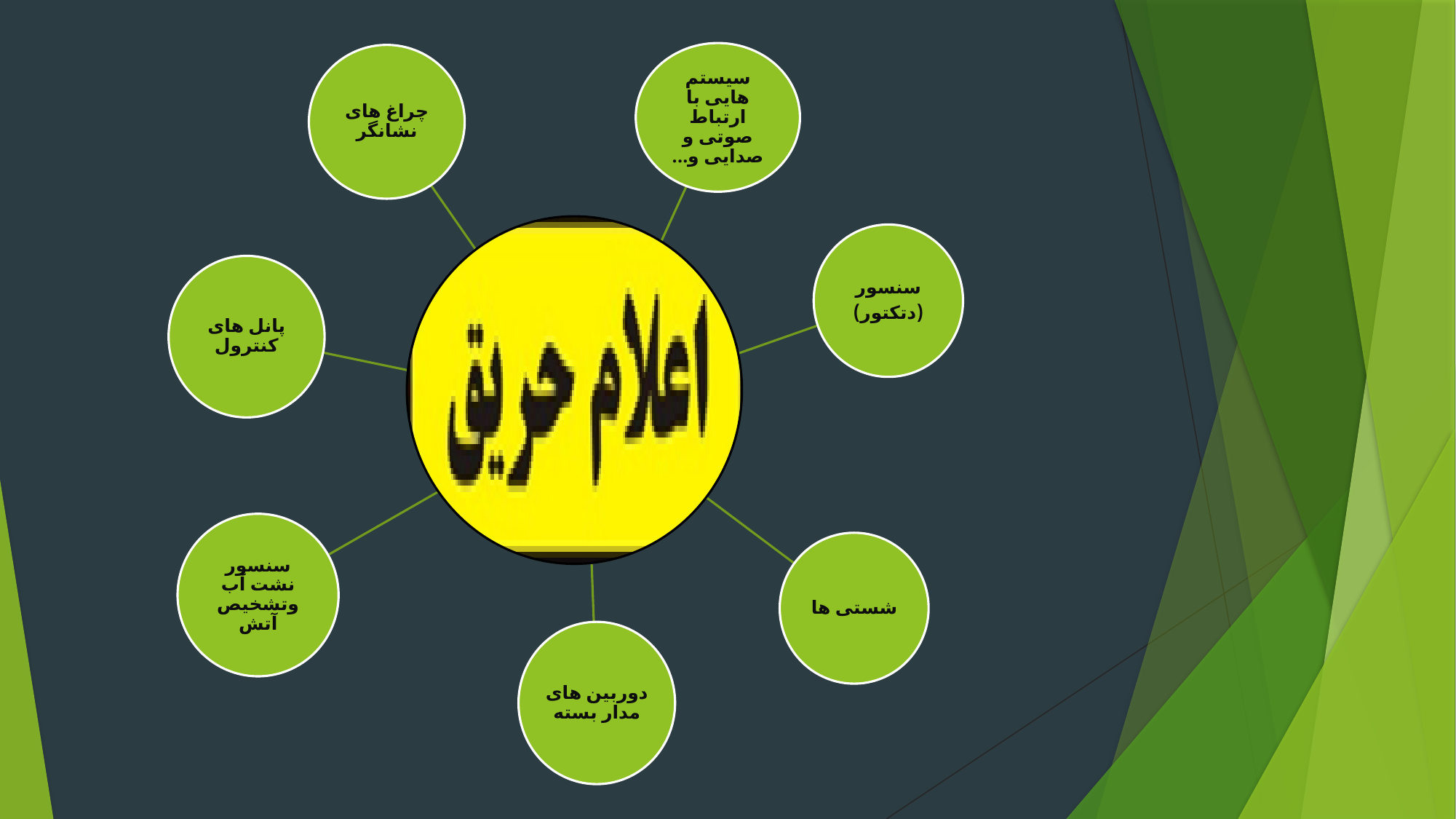

چراغ های نشانگر
سیستم هایی با ارتباط صوتی و صدایی و...
سنسور
(دتکتور)
شستی ها
دوربین های مدار بسته
سنسور نشت آب وتشخیص آتش
پانل های کنترول